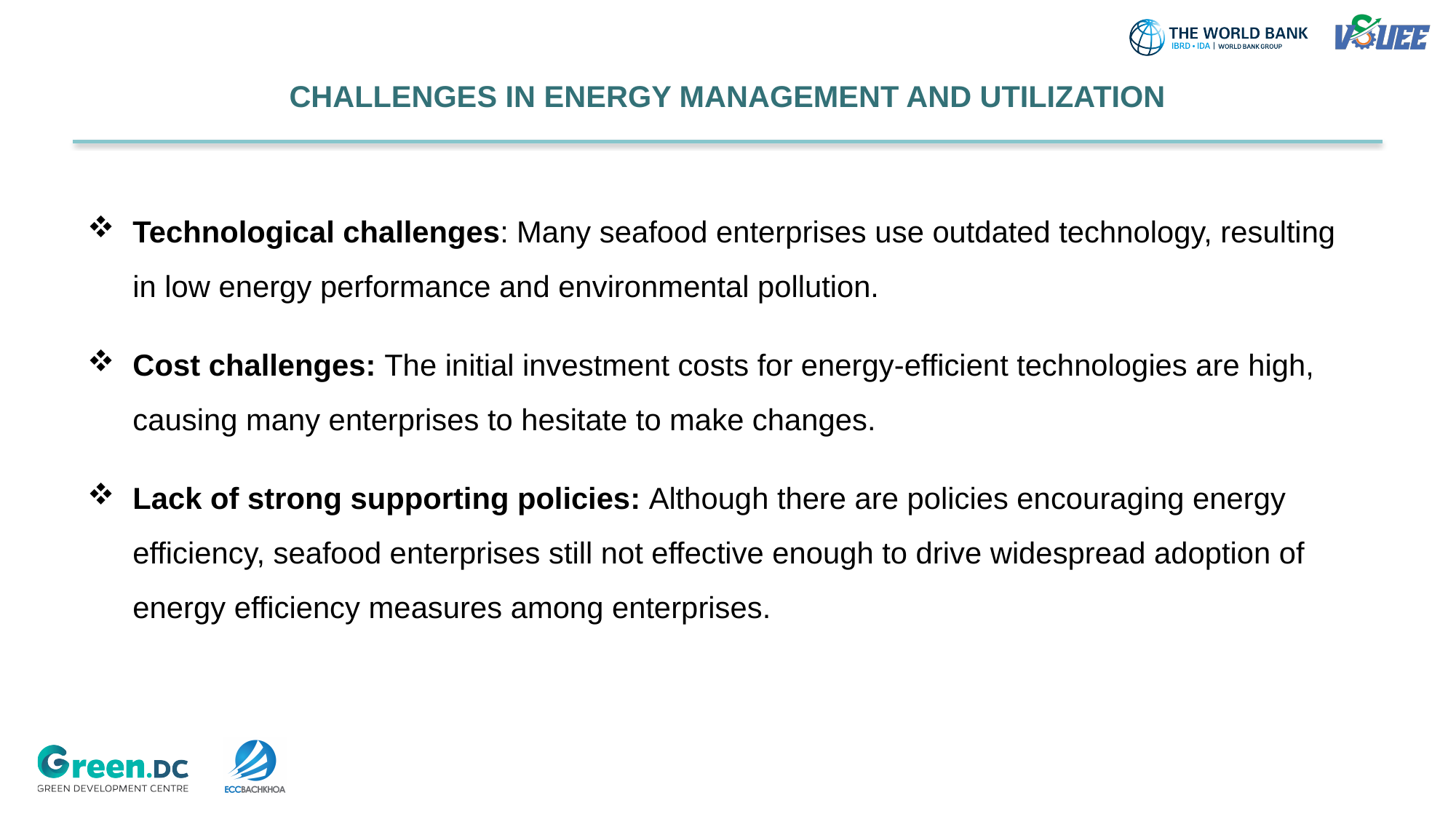

# CHALLENGES IN ENERGY MANAGEMENT AND UTILIZATION
Technological challenges: Many seafood enterprises use outdated technology, resulting in low energy performance and environmental pollution.
Cost challenges: The initial investment costs for energy-efficient technologies are high, causing many enterprises to hesitate to make changes.
Lack of strong supporting policies: Although there are policies encouraging energy efficiency, seafood enterprises still not effective enough to drive widespread adoption of energy efficiency measures among enterprises.